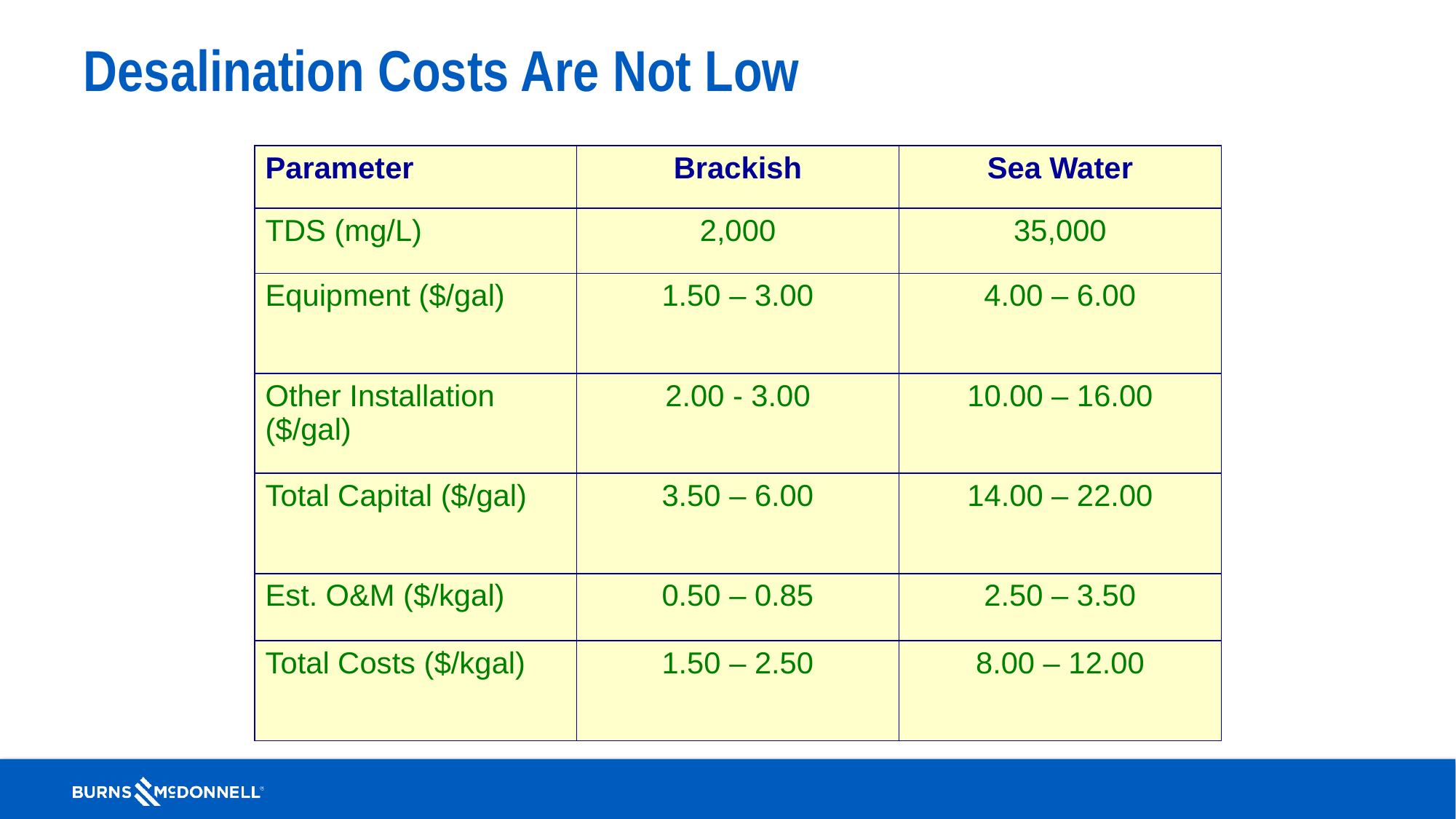

# Desalination Costs Are Not Low
| Parameter | Brackish | Sea Water |
| --- | --- | --- |
| TDS (mg/L) | 2,000 | 35,000 |
| Equipment ($/gal) | 1.50 – 3.00 | 4.00 – 6.00 |
| Other Installation ($/gal) | 2.00 - 3.00 | 10.00 – 16.00 |
| Total Capital ($/gal) | 3.50 – 6.00 | 14.00 – 22.00 |
| Est. O&M ($/kgal) | 0.50 – 0.85 | 2.50 – 3.50 |
| Total Costs ($/kgal) | 1.50 – 2.50 | 8.00 – 12.00 |